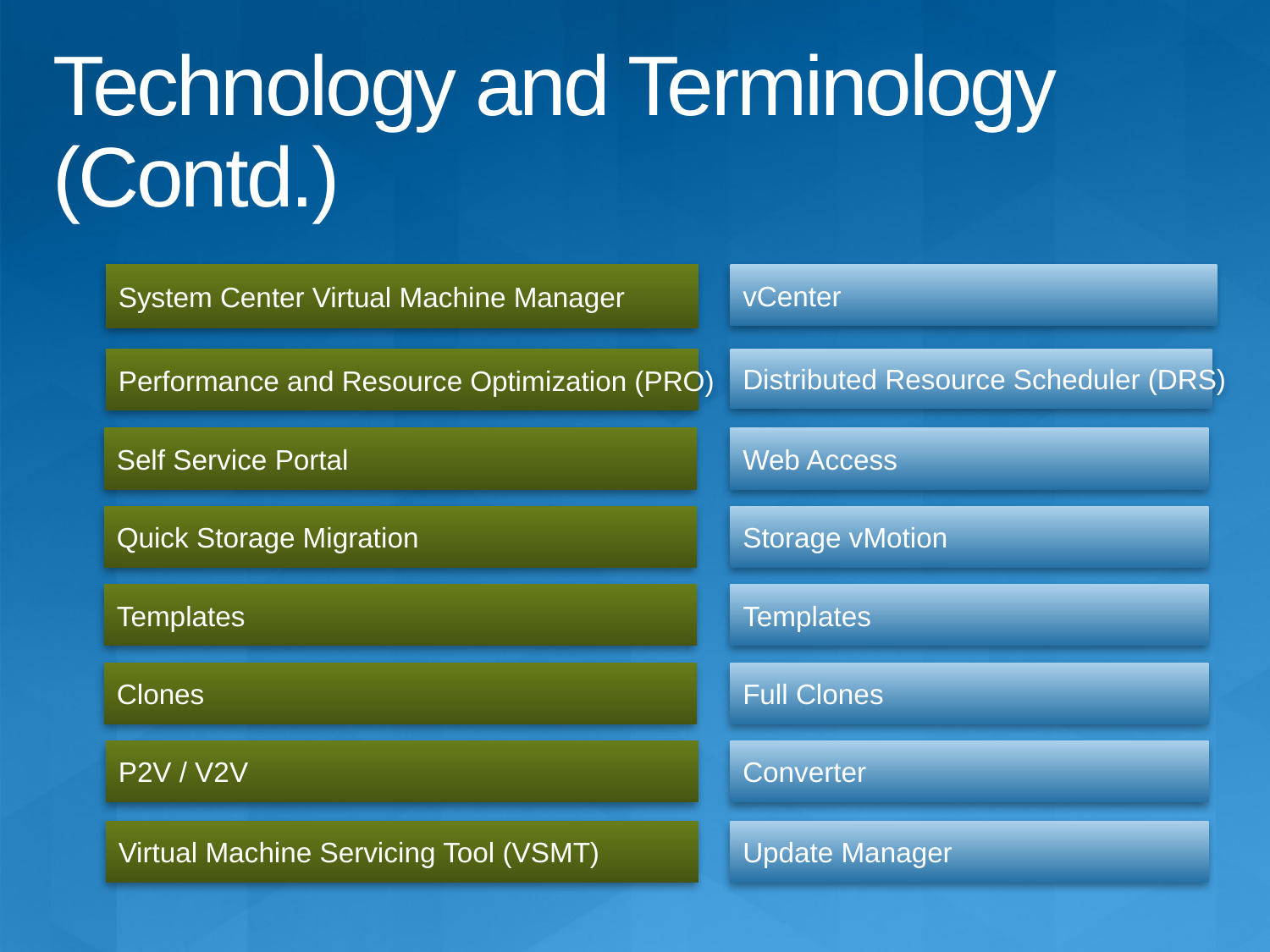

Technology and Terminology (Contd.)
System Center Virtual Machine Manager
vCenter
Performance and Resource Optimization (PRO)
Distributed Resource Scheduler (DRS)
Self Service Portal
Web Access
Quick Storage Migration
Storage vMotion
Templates
Templates
Clones
Full Clones
P2V / V2V
Converter
Virtual Machine Servicing Tool (VSMT)
Update Manager